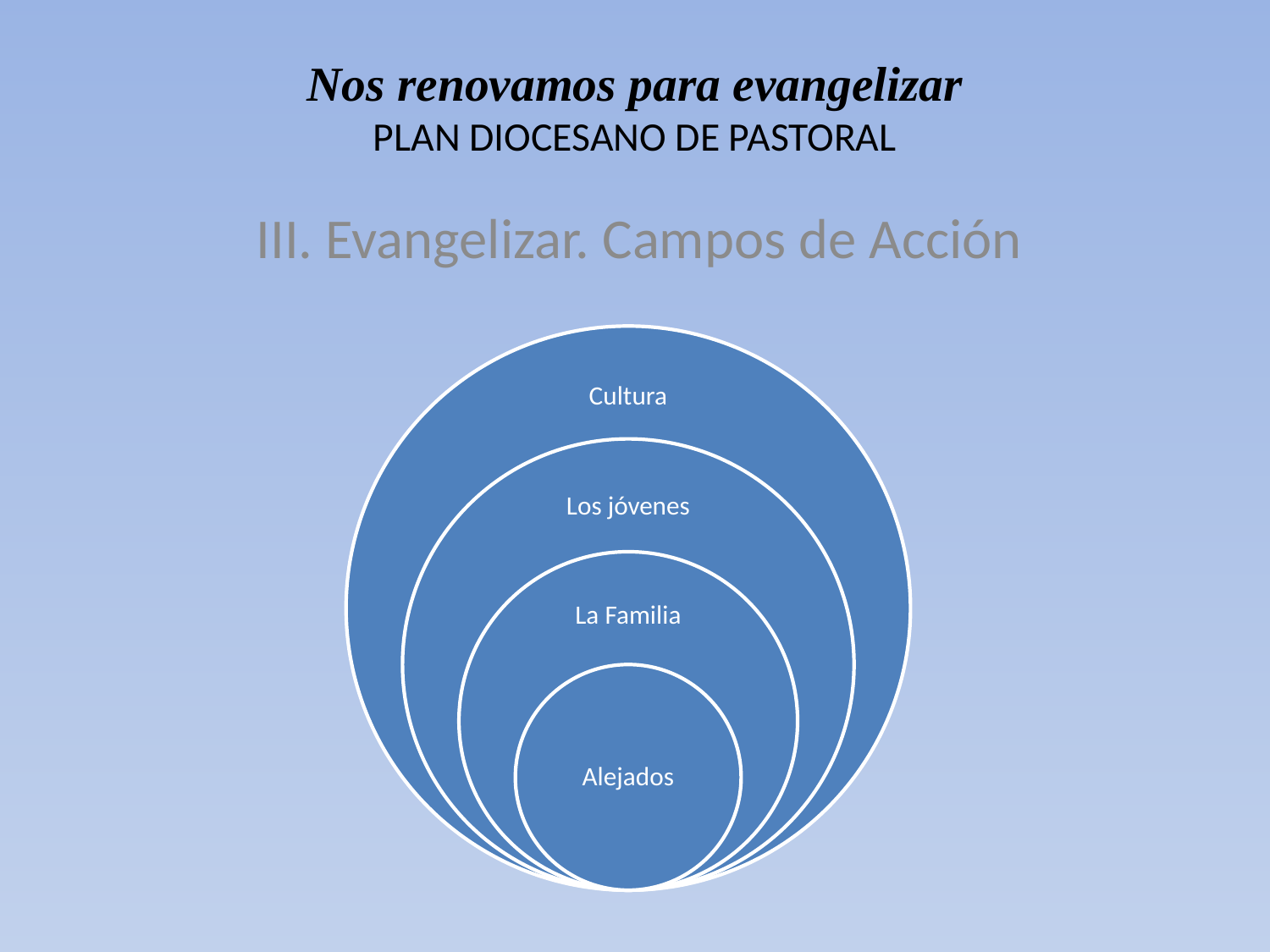

# Nos renovamos para evangelizar PLAN DIOCESANO DE PASTORAL
III. Evangelizar. Campos de Acción
Cultura
Los jóvenes
La Familia
Alejados